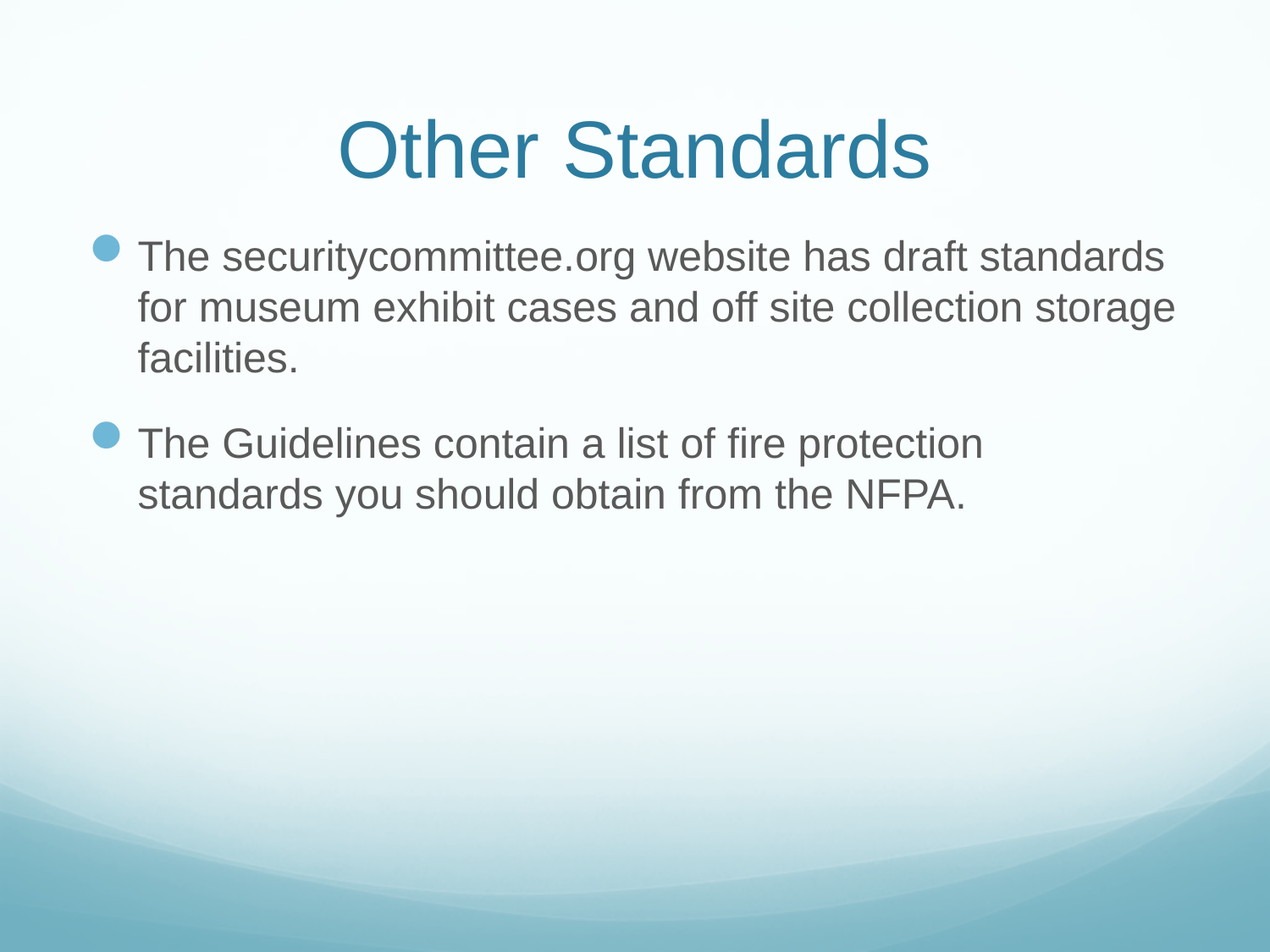

# Other Standards
The securitycommittee.org website has draft standards for museum exhibit cases and off site collection storage facilities.
The Guidelines contain a list of fire protection standards you should obtain from the NFPA.